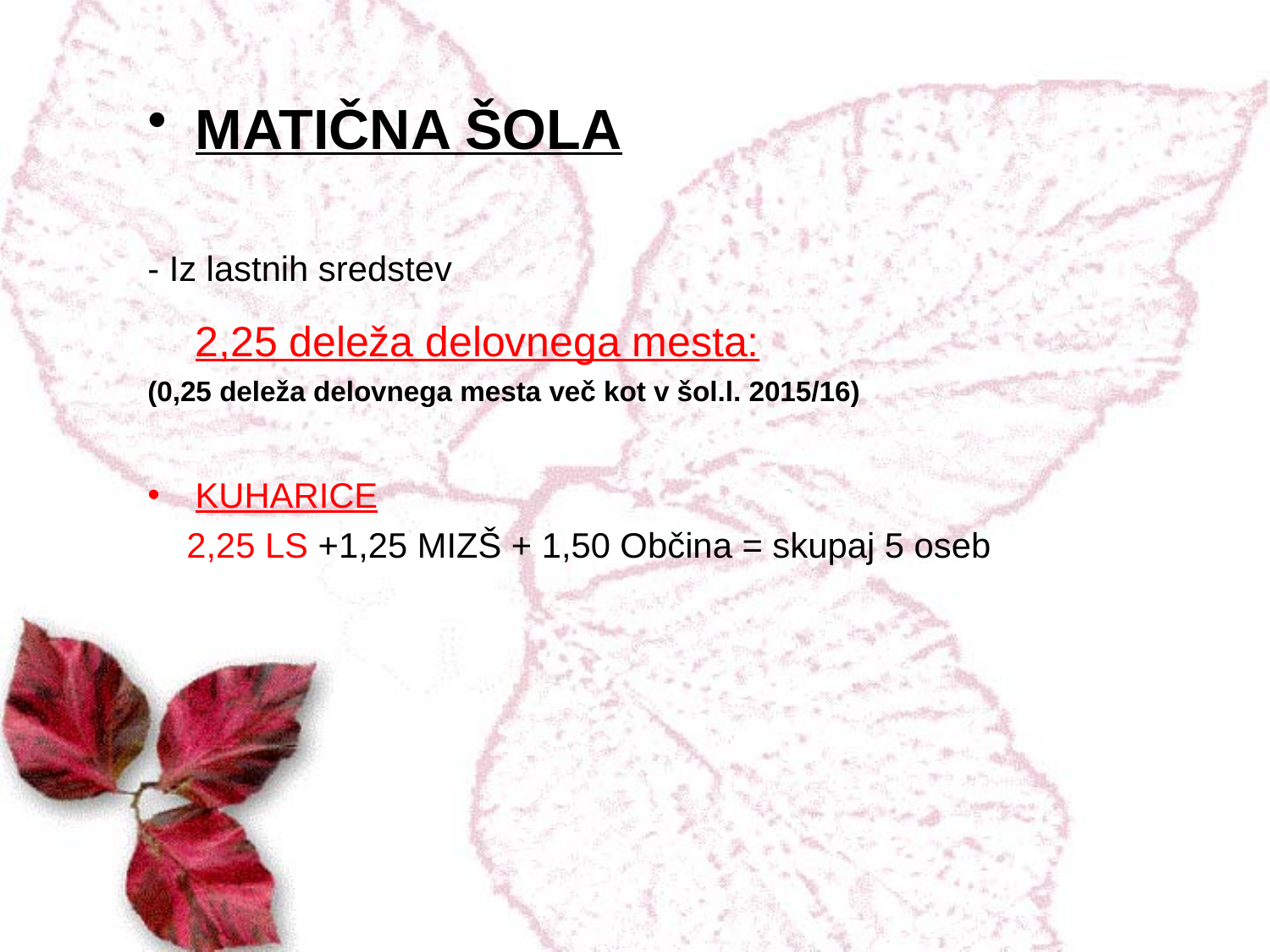

MATIČNA ŠOLA

- Iz lastnih sredstev
	2,25 deleža delovnega mesta:
(0,25 deleža delovnega mesta več kot v šol.l. 2015/16)

KUHARICE
    2,25 LS +1,25 MIZŠ + 1,50 Občina = skupaj 5 oseb